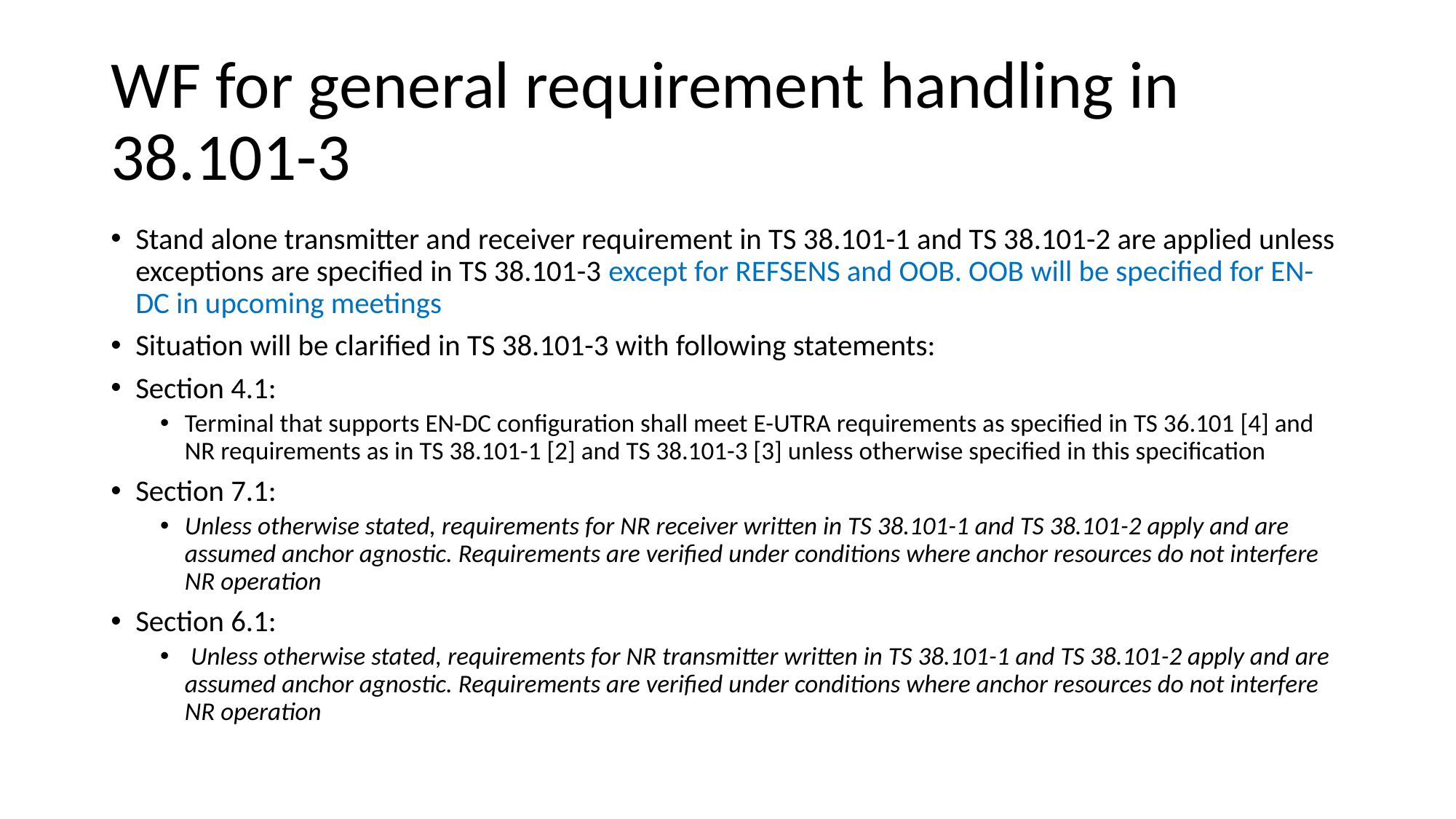

# WF for general requirement handling in 38.101-3
Stand alone transmitter and receiver requirement in TS 38.101-1 and TS 38.101-2 are applied unless exceptions are specified in TS 38.101-3 except for REFSENS and OOB. OOB will be specified for EN-DC in upcoming meetings
Situation will be clarified in TS 38.101-3 with following statements:
Section 4.1:
Terminal that supports EN-DC configuration shall meet E-UTRA requirements as specified in TS 36.101 [4] and NR requirements as in TS 38.101-1 [2] and TS 38.101-3 [3] unless otherwise specified in this specification
Section 7.1:
Unless otherwise stated, requirements for NR receiver written in TS 38.101-1 and TS 38.101-2 apply and are assumed anchor agnostic. Requirements are verified under conditions where anchor resources do not interfere NR operation
Section 6.1:
 Unless otherwise stated, requirements for NR transmitter written in TS 38.101-1 and TS 38.101-2 apply and are assumed anchor agnostic. Requirements are verified under conditions where anchor resources do not interfere NR operation